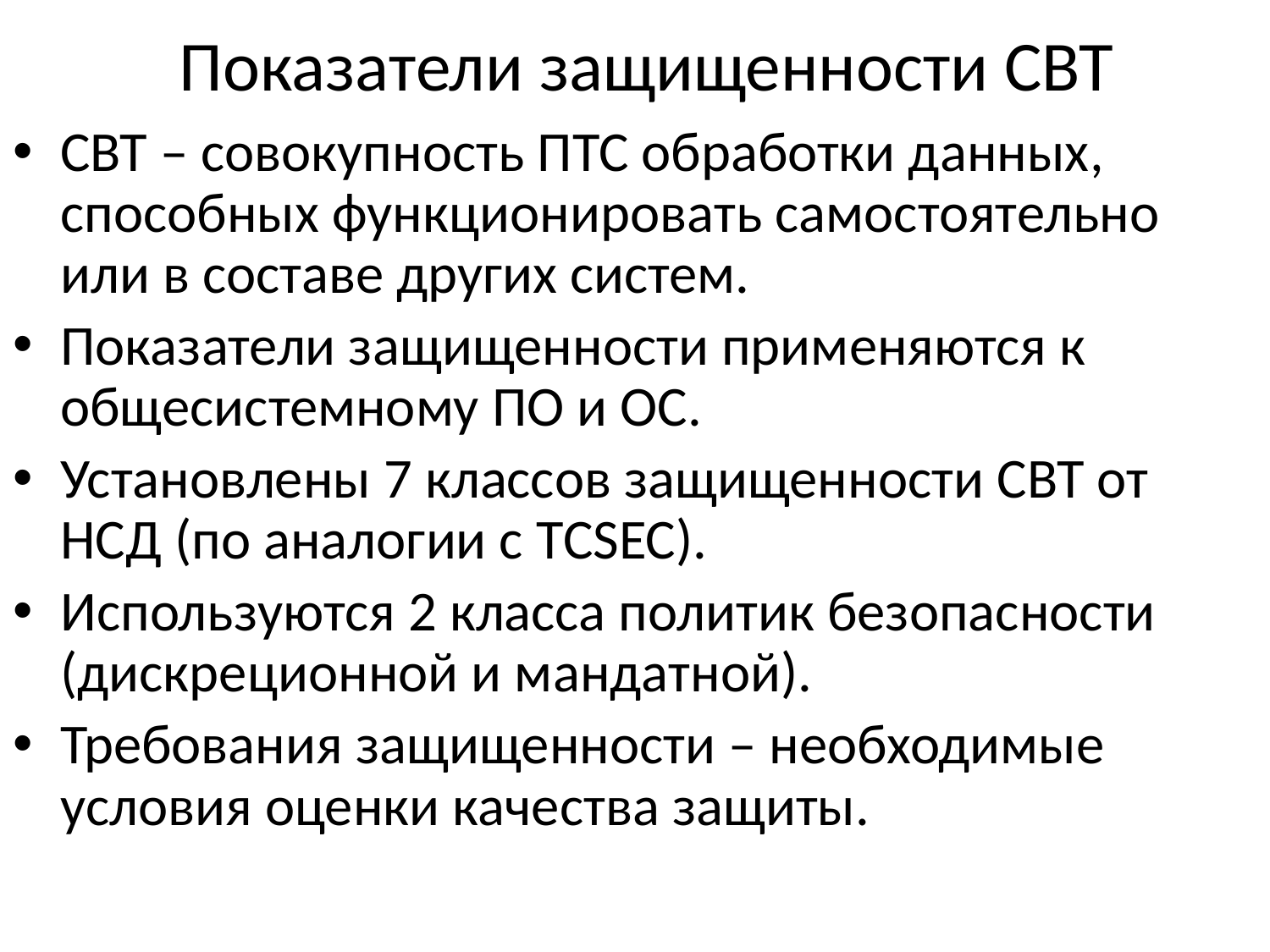

# Показатели защищенности СВТ
СВТ – совокупность ПТС обработки данных, способных функционировать самостоятельно или в составе других систем.
Показатели защищенности применяются к общесистемному ПО и ОС.
Установлены 7 классов защищенности СВТ от НСД (по аналогии с TCSEC).
Используются 2 класса политик безопасности (дискреционной и мандатной).
Требования защищенности – необходимые условия оценки качества защиты.